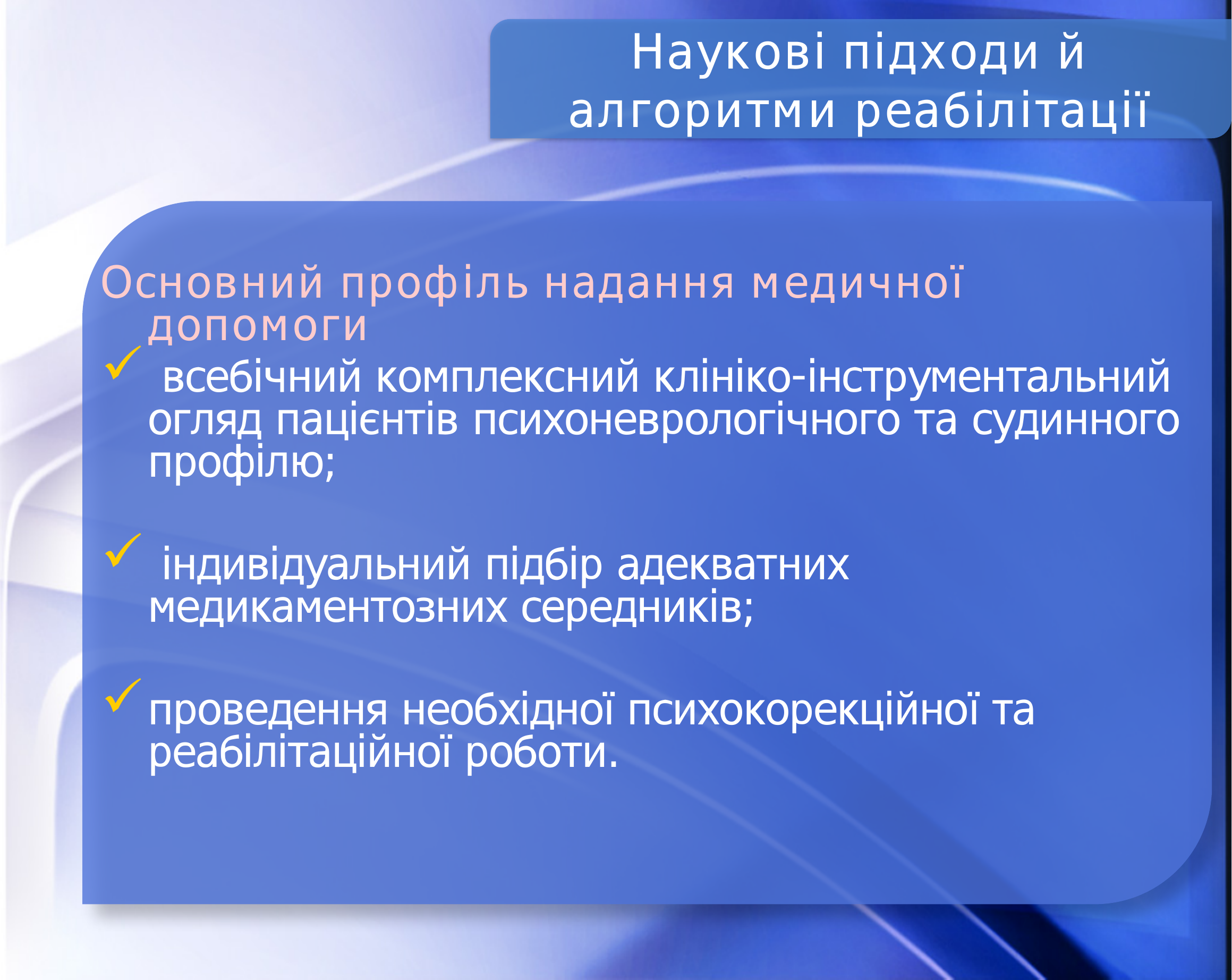

Наукові підходи й алгоритми реабілітації

Основний профіль надання медичної допомоги
 всебічний комплексний клініко-інструментальний огляд пацієнтів психоневрологічного та судинного профілю;

 індивідуальний підбір адекватних медикаментозних середників;

проведення необхідної психокорекційної та реабілітаційної роботи.